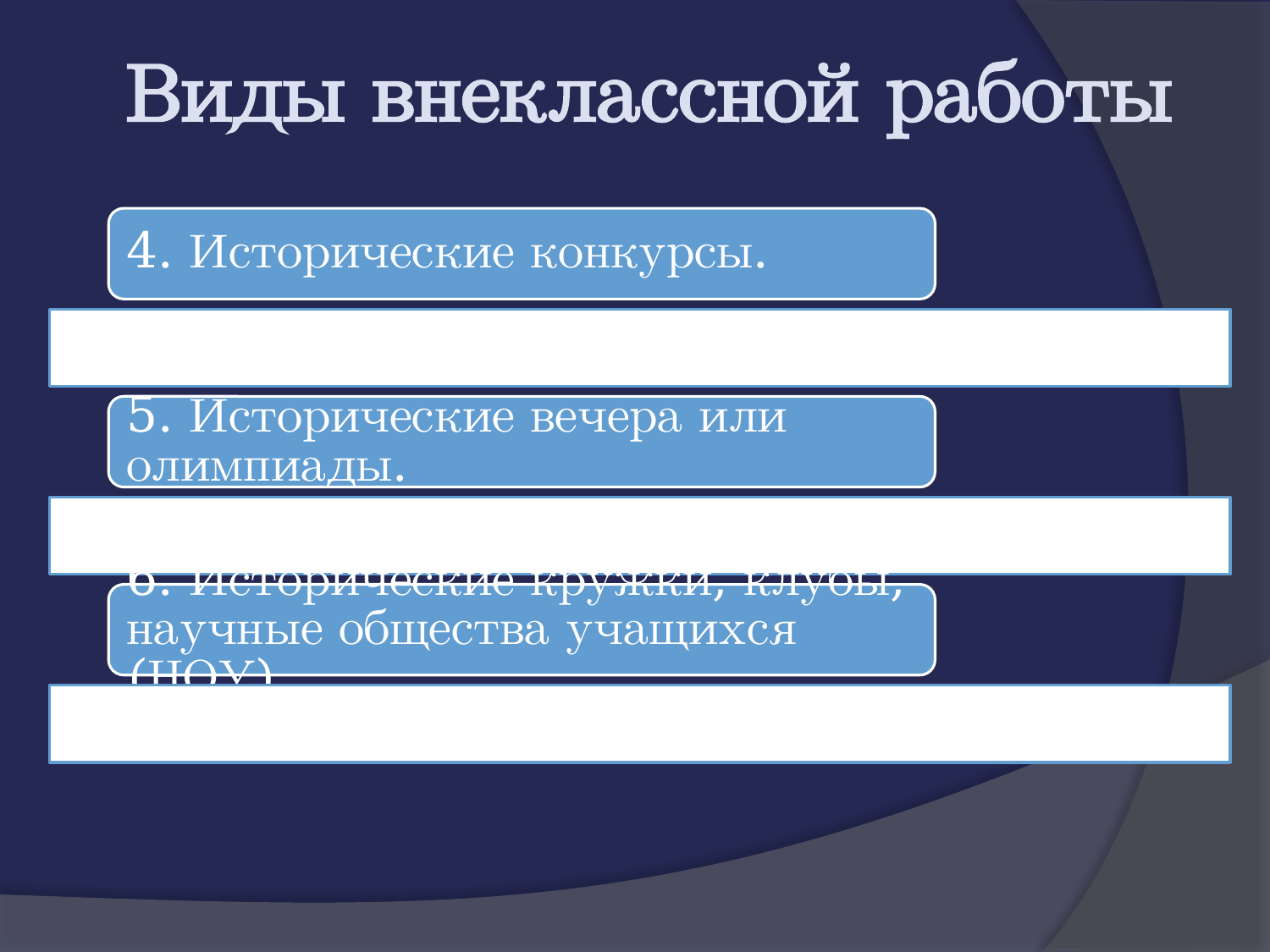

Виды внеклассной работы
4. Исторические конкурсы.
5. Исторические вечера или олимпиады.
6. Исторические кружки, клубы, научные общества учащихся (НОУ).